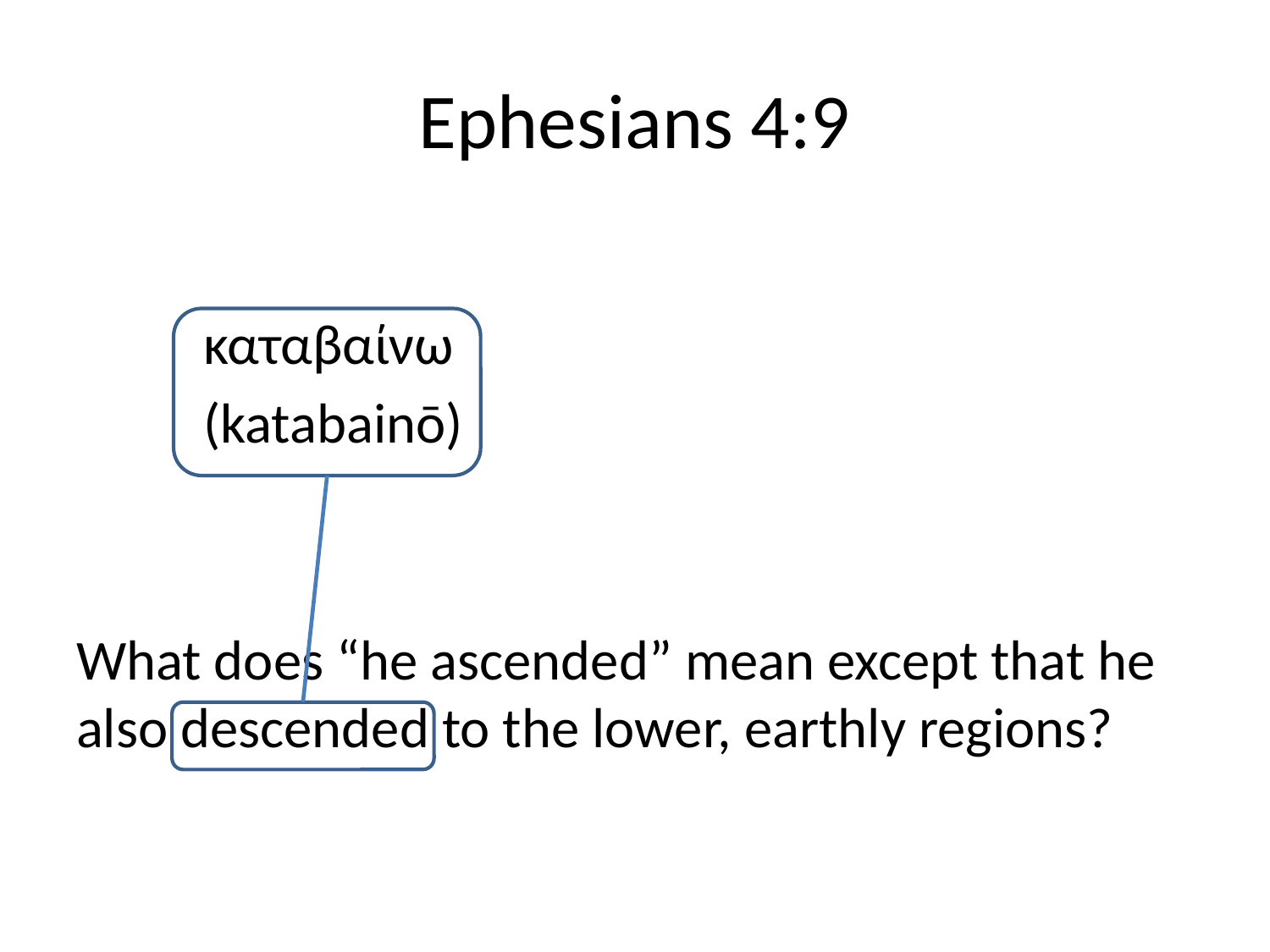

# Ephesians 4:9

	καταβαίνω
	(katabainō)

What does “he ascended” mean except that he also descended to the lower, earthly regions?